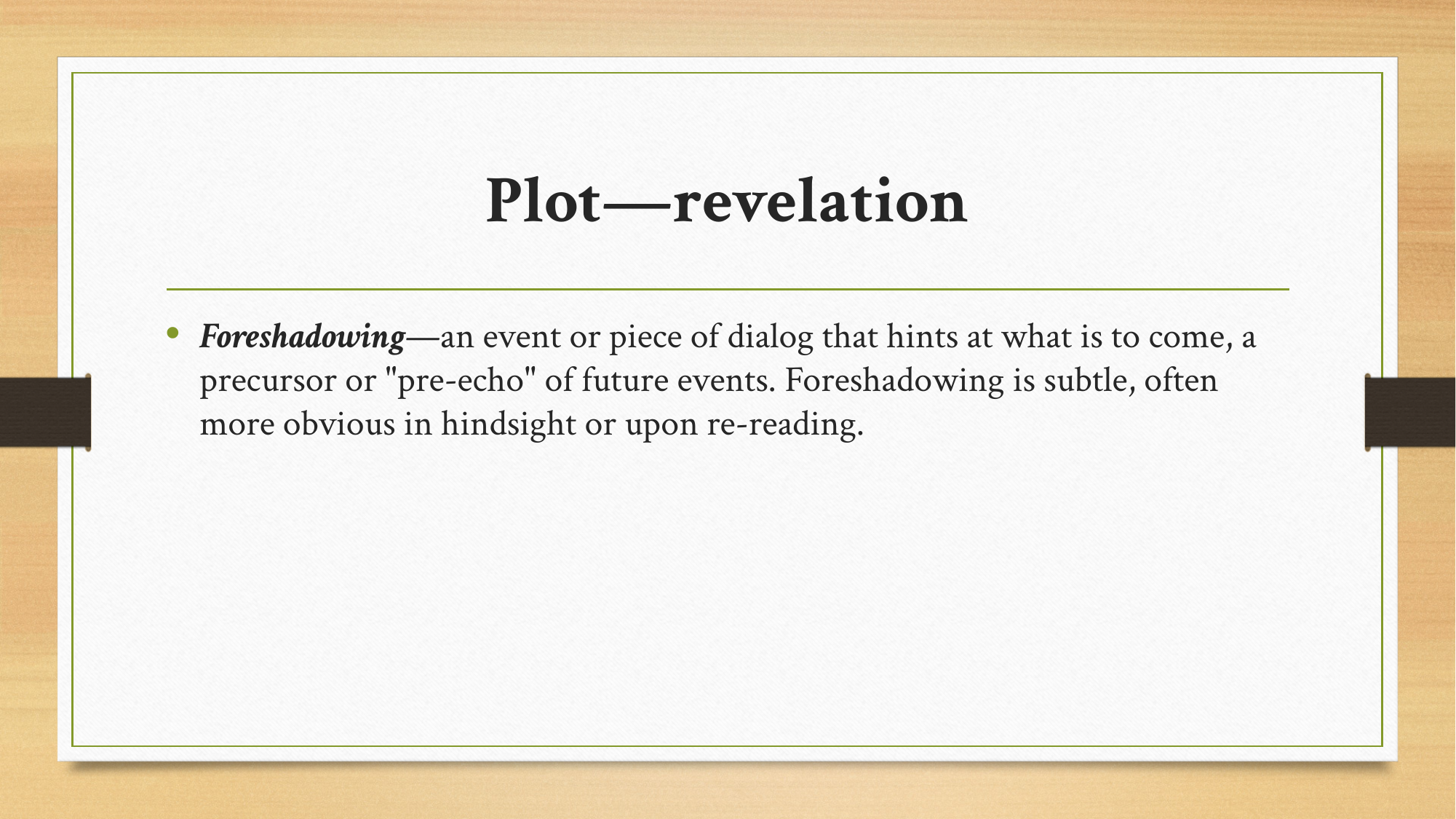

# Plot—revelation
Foreshadowing—an event or piece of dialog that hints at what is to come, a precursor or "pre-echo" of future events. Foreshadowing is subtle, often more obvious in hindsight or upon re-reading.